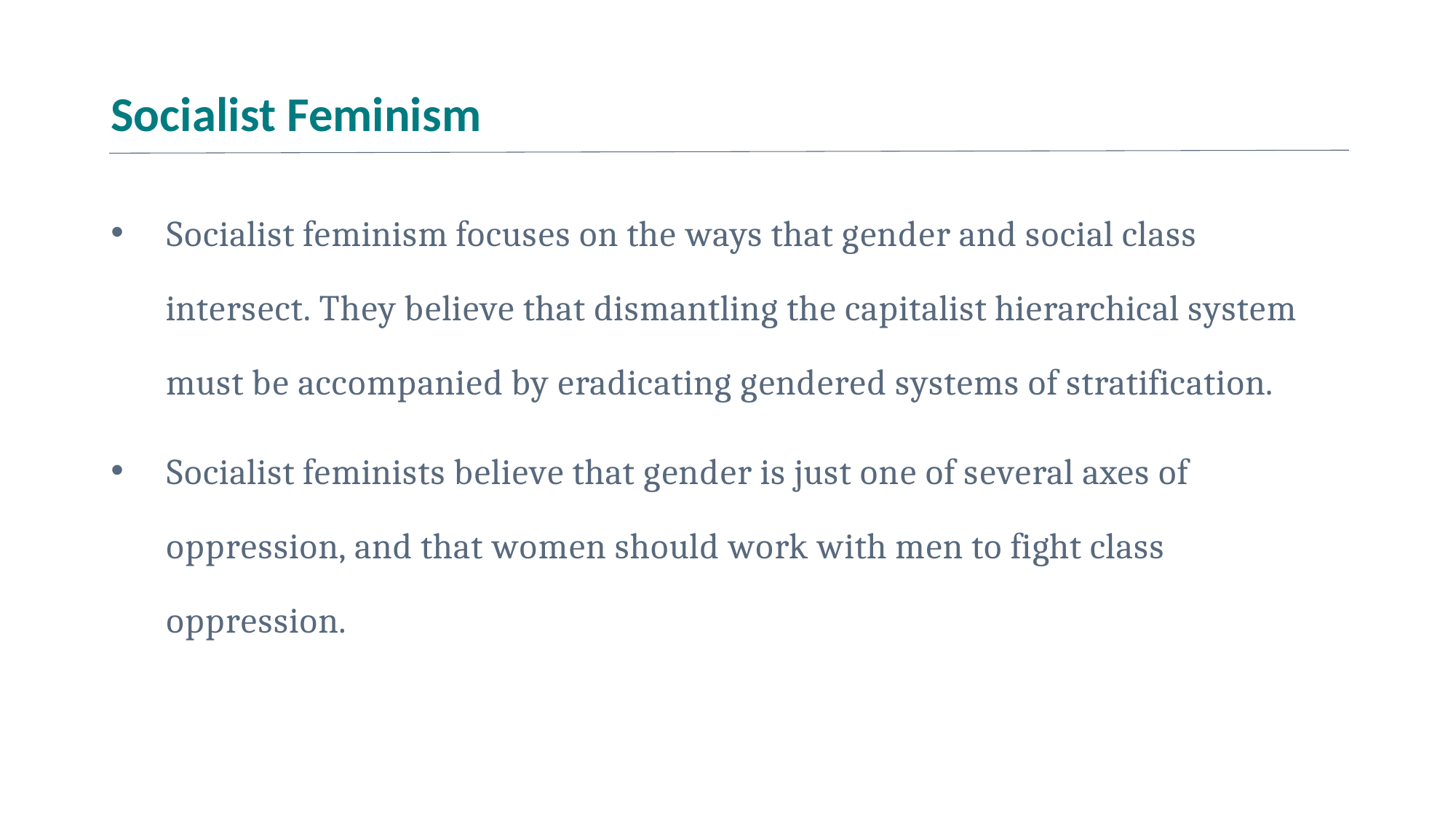

# Socialist Feminism
Socialist feminism focuses on the ways that gender and social class intersect. They believe that dismantling the capitalist hierarchical system must be accompanied by eradicating gendered systems of stratification.
Socialist feminists believe that gender is just one of several axes of oppression, and that women should work with men to fight class oppression.